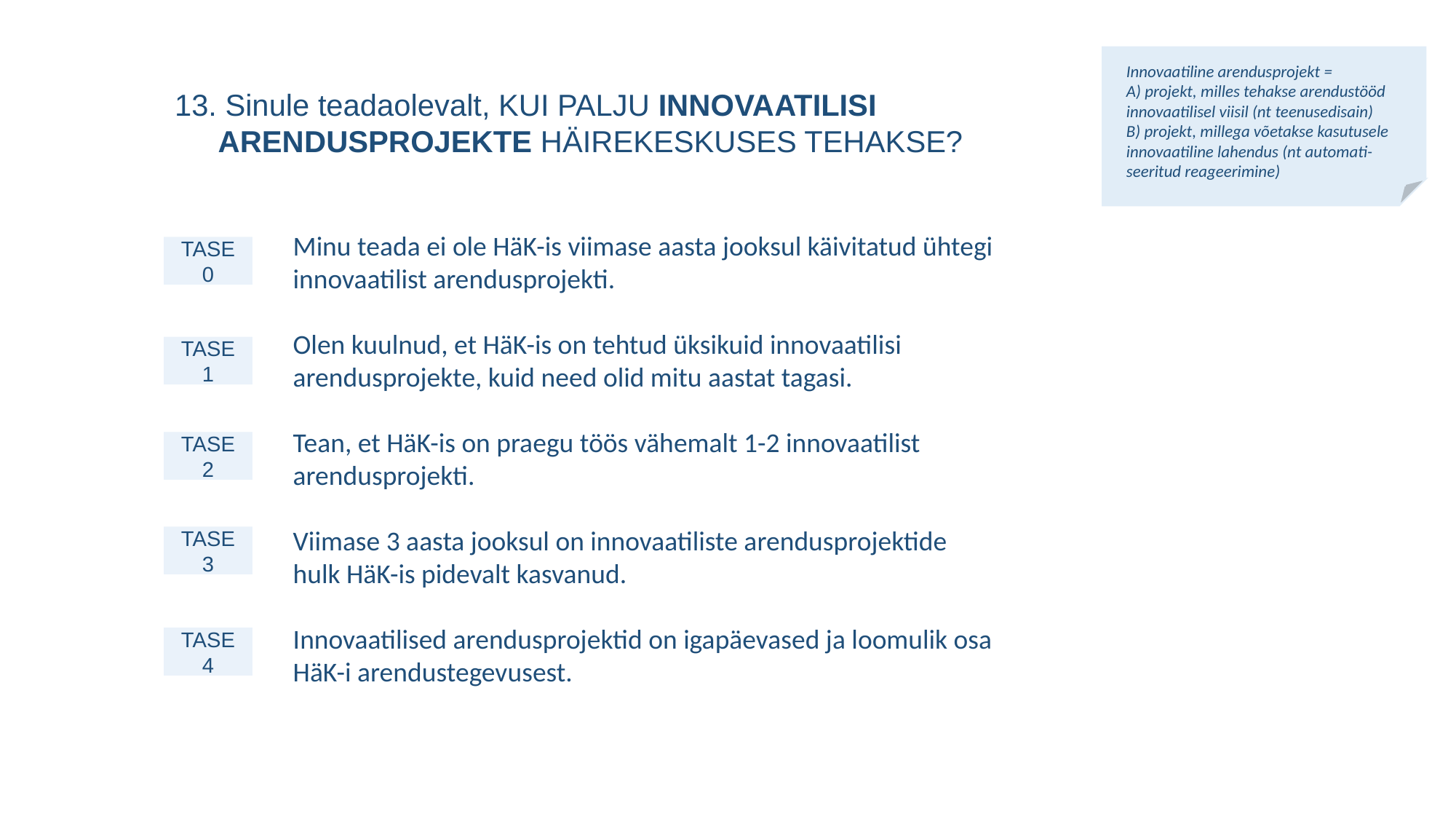

Innovaatiline arendusprojekt =
A) projekt, milles tehakse arendustööd innovaatilisel viisil (nt teenusedisain)
B) projekt, millega võetakse kasutusele innovaatiline lahendus (nt automati-seeritud reageerimine)
13. Sinule teadaolevalt, KUI PALJU INNOVAATILISI
ARENDUSPROJEKTE HÄIREKESKUSES TEHAKSE?
Minu teada ei ole HäK-is viimase aasta jooksul käivitatud ühtegi innovaatilist arendusprojekti.

Olen kuulnud, et HäK-is on tehtud üksikuid innovaatilisi arendusprojekte, kuid need olid mitu aastat tagasi.

Tean, et HäK-is on praegu töös vähemalt 1-2 innovaatilist arendusprojekti.

Viimase 3 aasta jooksul on innovaatiliste arendusprojektide hulk HäK-is pidevalt kasvanud.

Innovaatilised arendusprojektid on igapäevased ja loomulik osa HäK-i arendustegevusest.
TASE 0
TASE 1
TASE 2
TASE 3
TASE 4